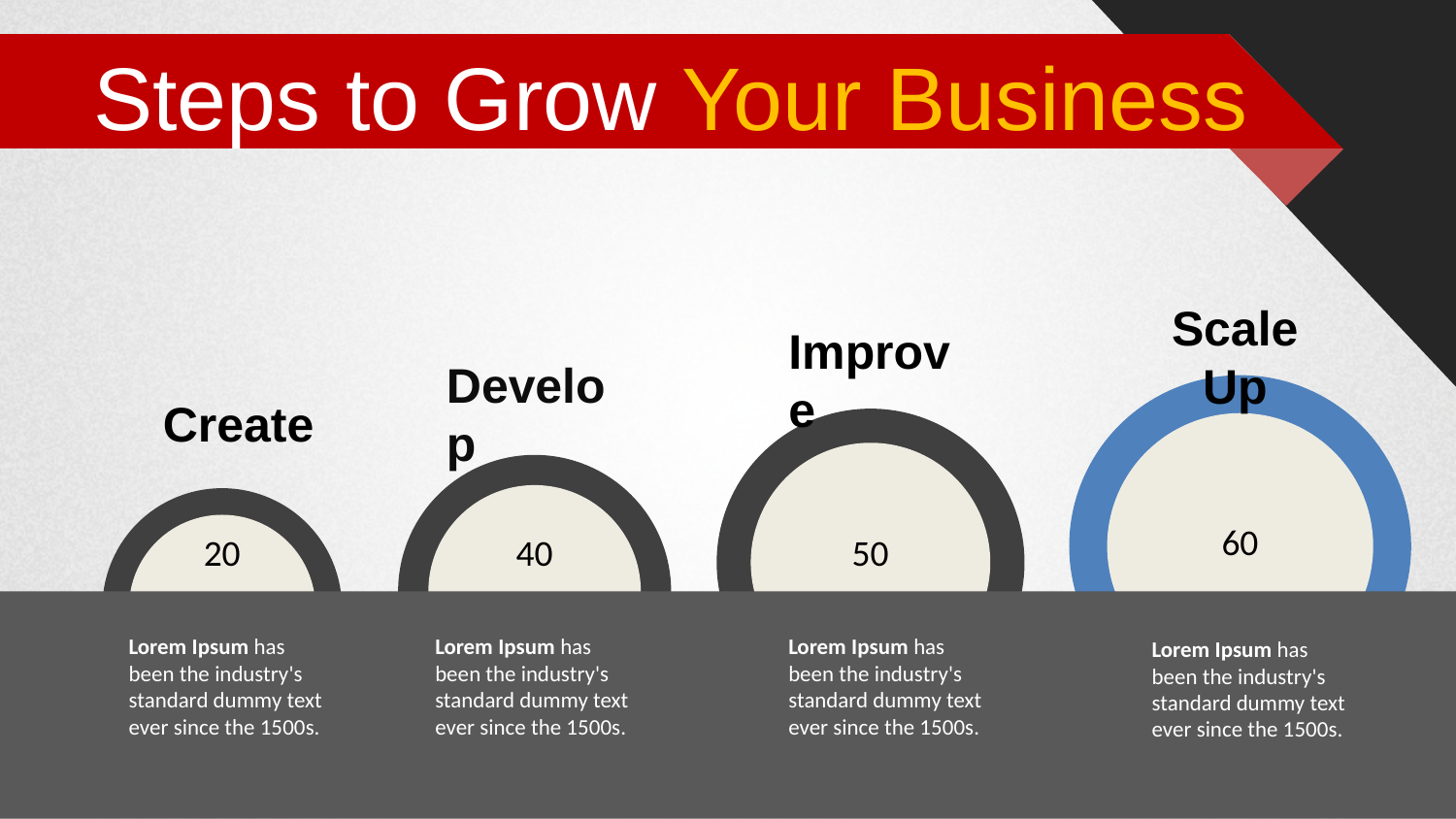

Steps to Grow Your Business

Scale Up
Improve
Develop

Create

60
20
40
50

Lorem Ipsum has been the industry's standard dummy text ever since the 1500s.
Lorem Ipsum has been the industry's standard dummy text ever since the 1500s.
Lorem Ipsum has been the industry's standard dummy text ever since the 1500s.
Lorem Ipsum has been the industry's standard dummy text ever since the 1500s.